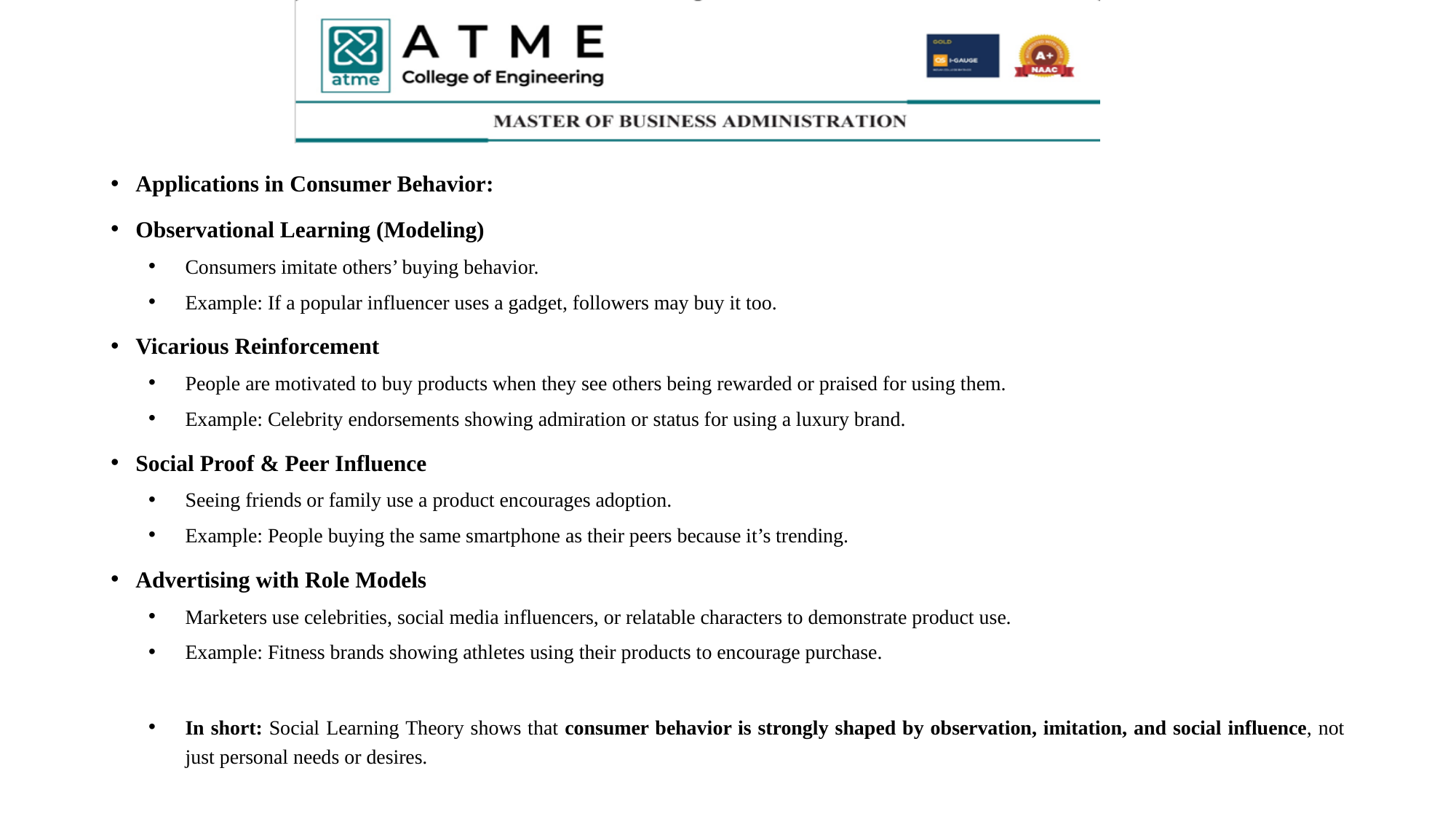

#
Applications in Consumer Behavior:
Observational Learning (Modeling)
Consumers imitate others’ buying behavior.
Example: If a popular influencer uses a gadget, followers may buy it too.
Vicarious Reinforcement
People are motivated to buy products when they see others being rewarded or praised for using them.
Example: Celebrity endorsements showing admiration or status for using a luxury brand.
Social Proof & Peer Influence
Seeing friends or family use a product encourages adoption.
Example: People buying the same smartphone as their peers because it’s trending.
Advertising with Role Models
Marketers use celebrities, social media influencers, or relatable characters to demonstrate product use.
Example: Fitness brands showing athletes using their products to encourage purchase.

In short: Social Learning Theory shows that consumer behavior is strongly shaped by observation, imitation, and social influence, not just personal needs or desires.